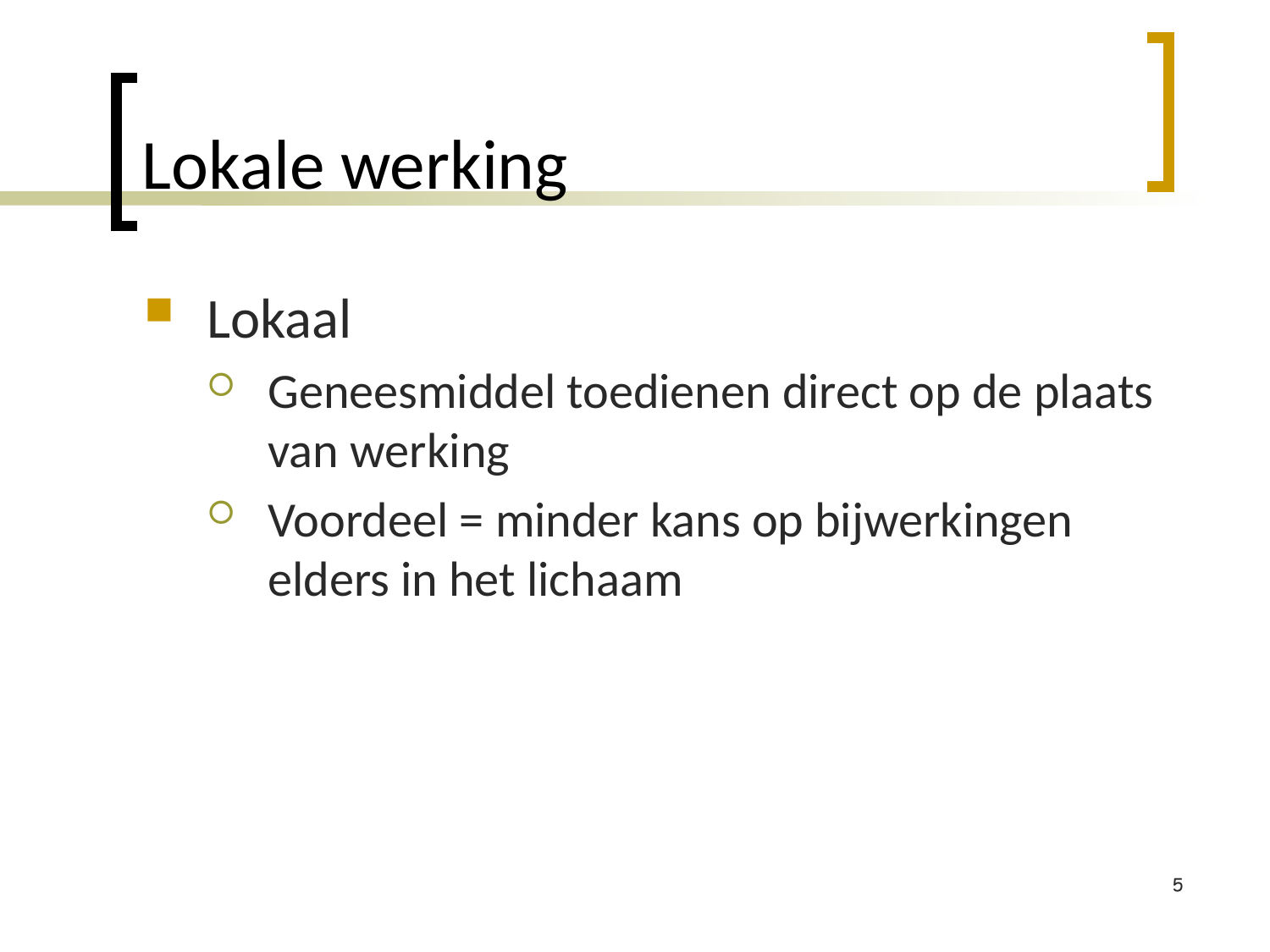

# Lokale werking
Lokaal
Geneesmiddel toedienen direct op de plaats van werking
Voordeel = minder kans op bijwerkingen elders in het lichaam

5